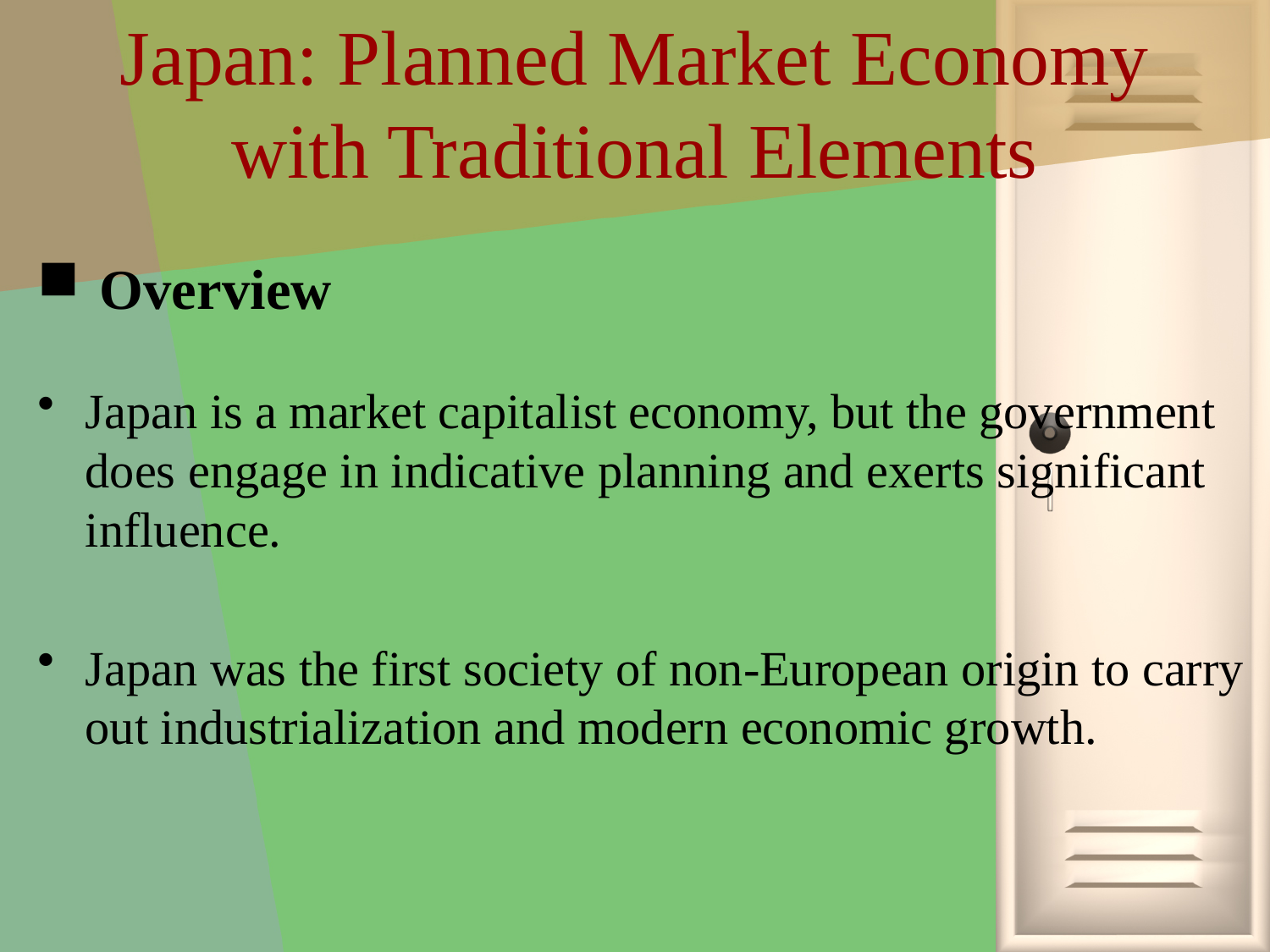

# Japan: Planned Market Economy with Traditional Elements
 Overview

Japan is a market capitalist economy, but the government does engage in indicative planning and exerts significant influence.

Japan was the first society of non-European origin to carry out industrialization and modern economic growth.